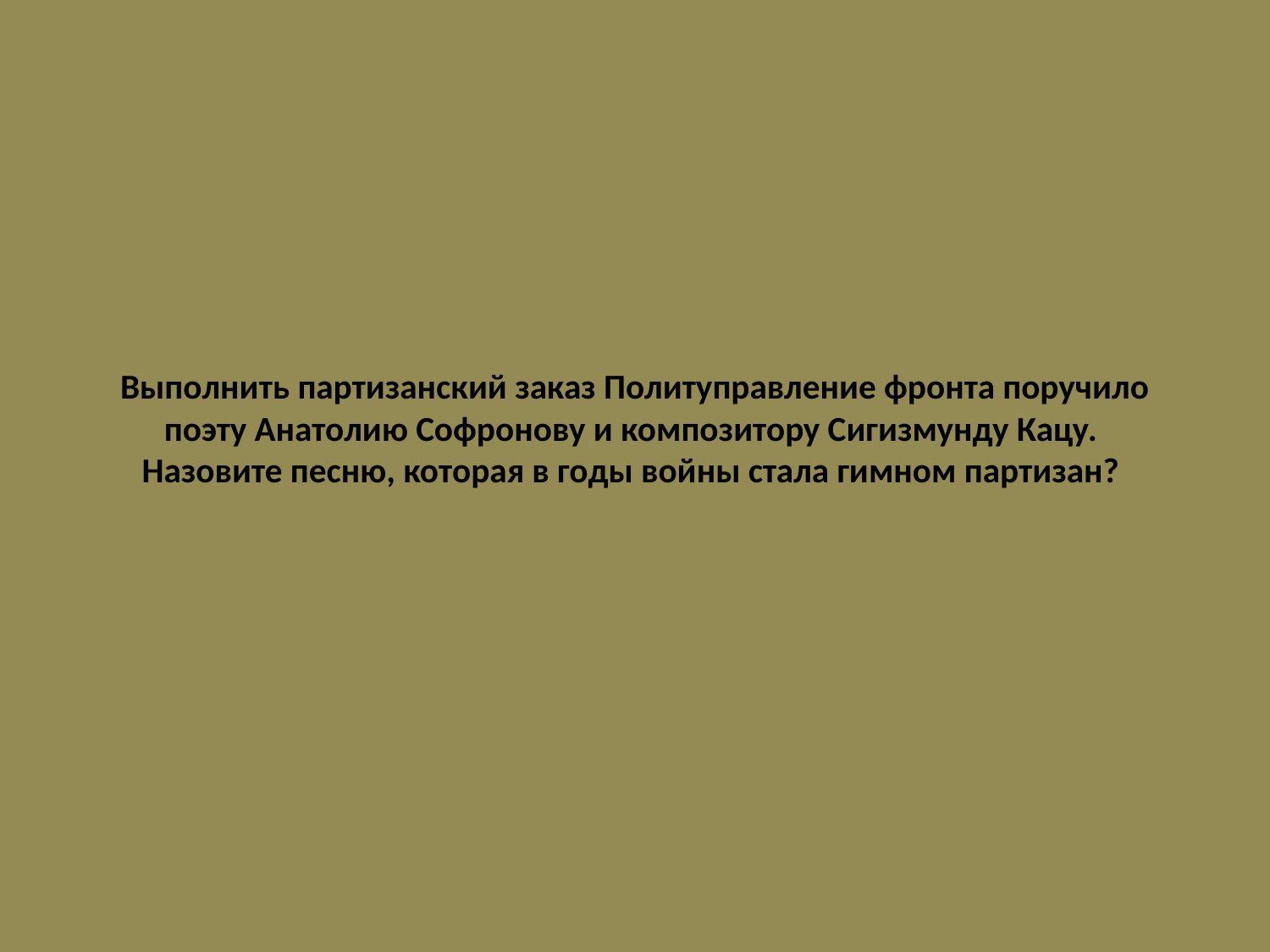

# Выполнить партизанский заказ Политуправление фронта поручило поэту Анатолию Софронову и композитору Сигизмунду Кацу. Назовите песню, которая в годы войны стала гимном партизан?